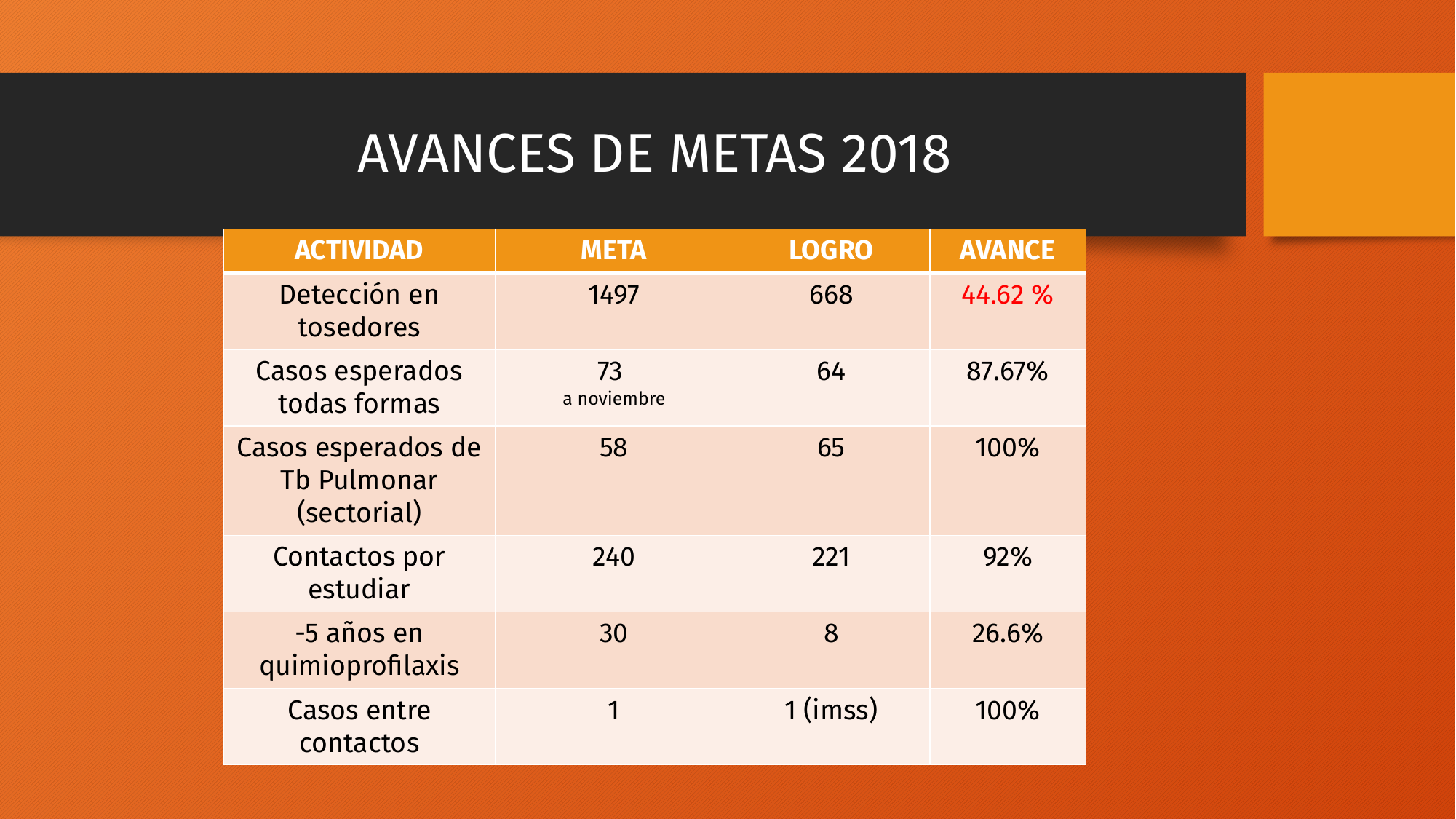

# AVANCES DE METAS 2018
| ACTIVIDAD | META | LOGRO | AVANCE |
| --- | --- | --- | --- |
| Detección en tosedores | 1497 | 668 | 44.62 % |
| Casos esperados todas formas | 73 a noviembre | 64 | 87.67% |
| Casos esperados de Tb Pulmonar (sectorial) | 58 | 65 | 100% |
| Contactos por estudiar | 240 | 221 | 92% |
| -5 años en quimioprofilaxis | 30 | 8 | 26.6% |
| Casos entre contactos | 1 | 1 (imss) | 100% |